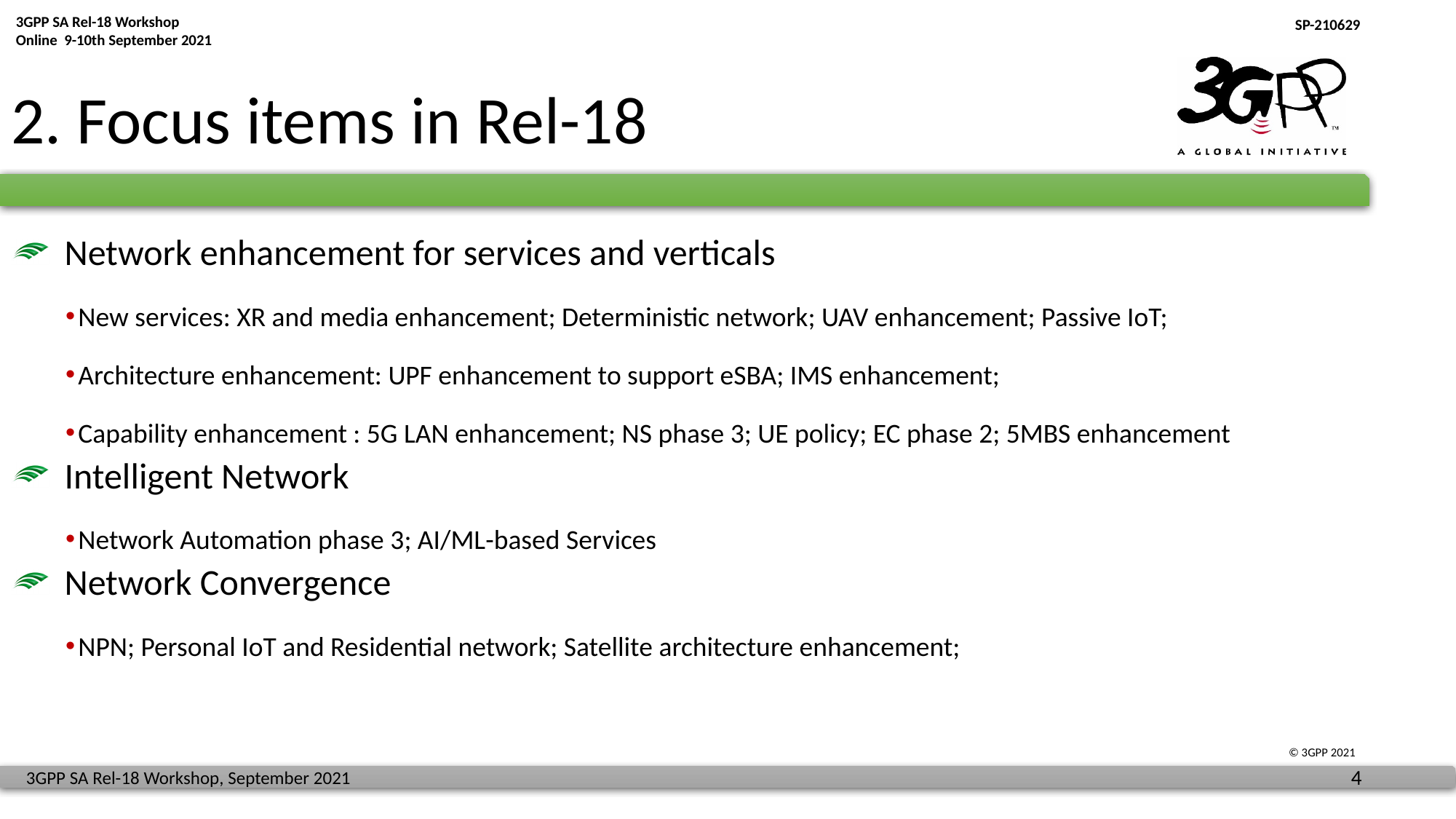

3GPP SA Rel-18 Workshop
Online  9-10th September 2021
SP-210629
# 2. Focus items in Rel-18
Network enhancement for services and verticals
New services: XR and media enhancement; Deterministic network; UAV enhancement; Passive IoT;
Architecture enhancement: UPF enhancement to support eSBA; IMS enhancement;
Capability enhancement : 5G LAN enhancement; NS phase 3; UE policy; EC phase 2; 5MBS enhancement
Intelligent Network
Network Automation phase 3; AI/ML-based Services
Network Convergence
NPN; Personal IoT and Residential network; Satellite architecture enhancement;